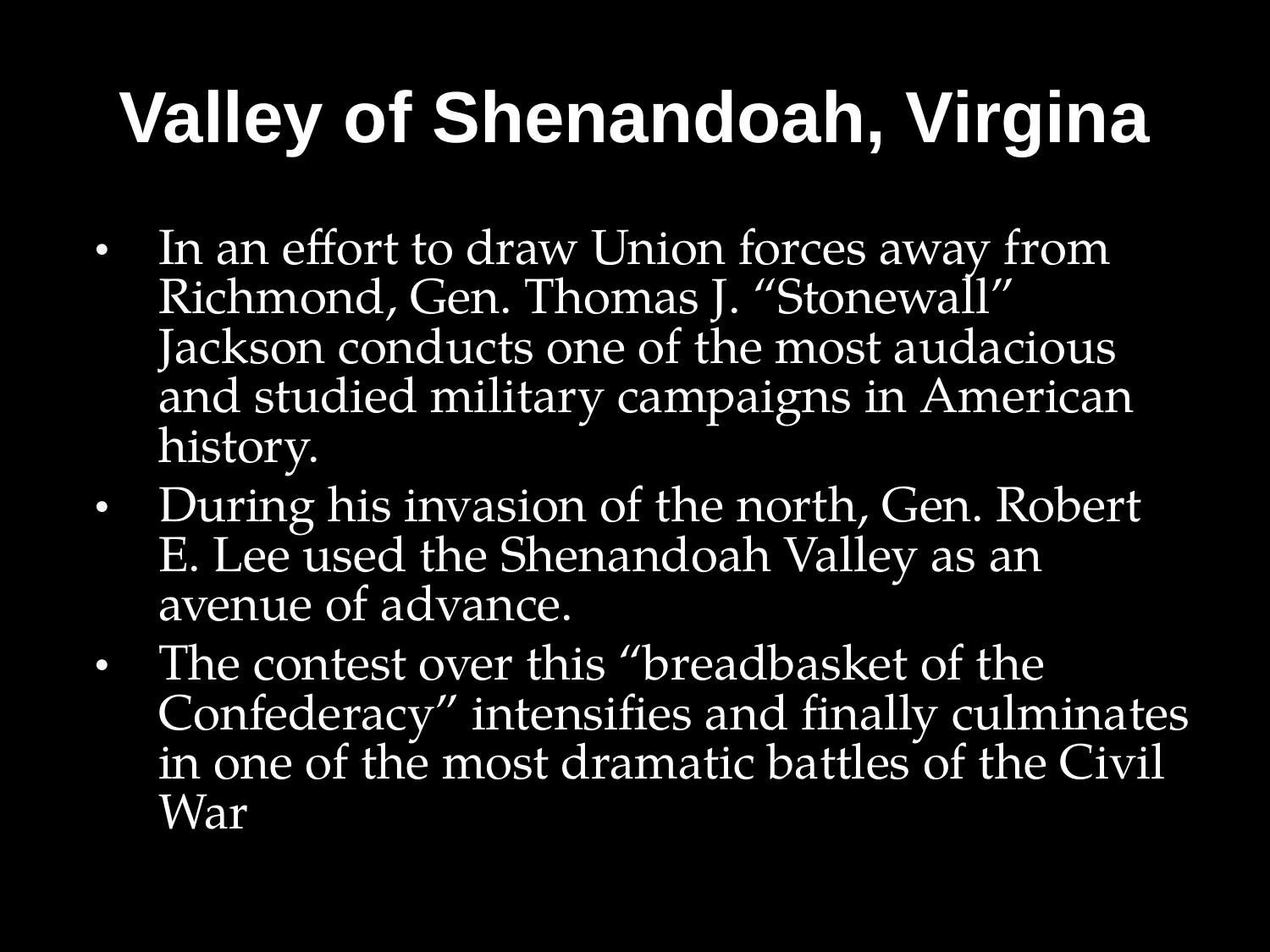

# Valley of Shenandoah, Virgina
In an effort to draw Union forces away from Richmond, Gen. Thomas J. “Stonewall” Jackson conducts one of the most audacious and studied military campaigns in American history.
During his invasion of the north, Gen. Robert E. Lee used the Shenandoah Valley as an avenue of advance.
The contest over this “breadbasket of the Confederacy” intensifies and finally culminates in one of the most dramatic battles of the Civil War